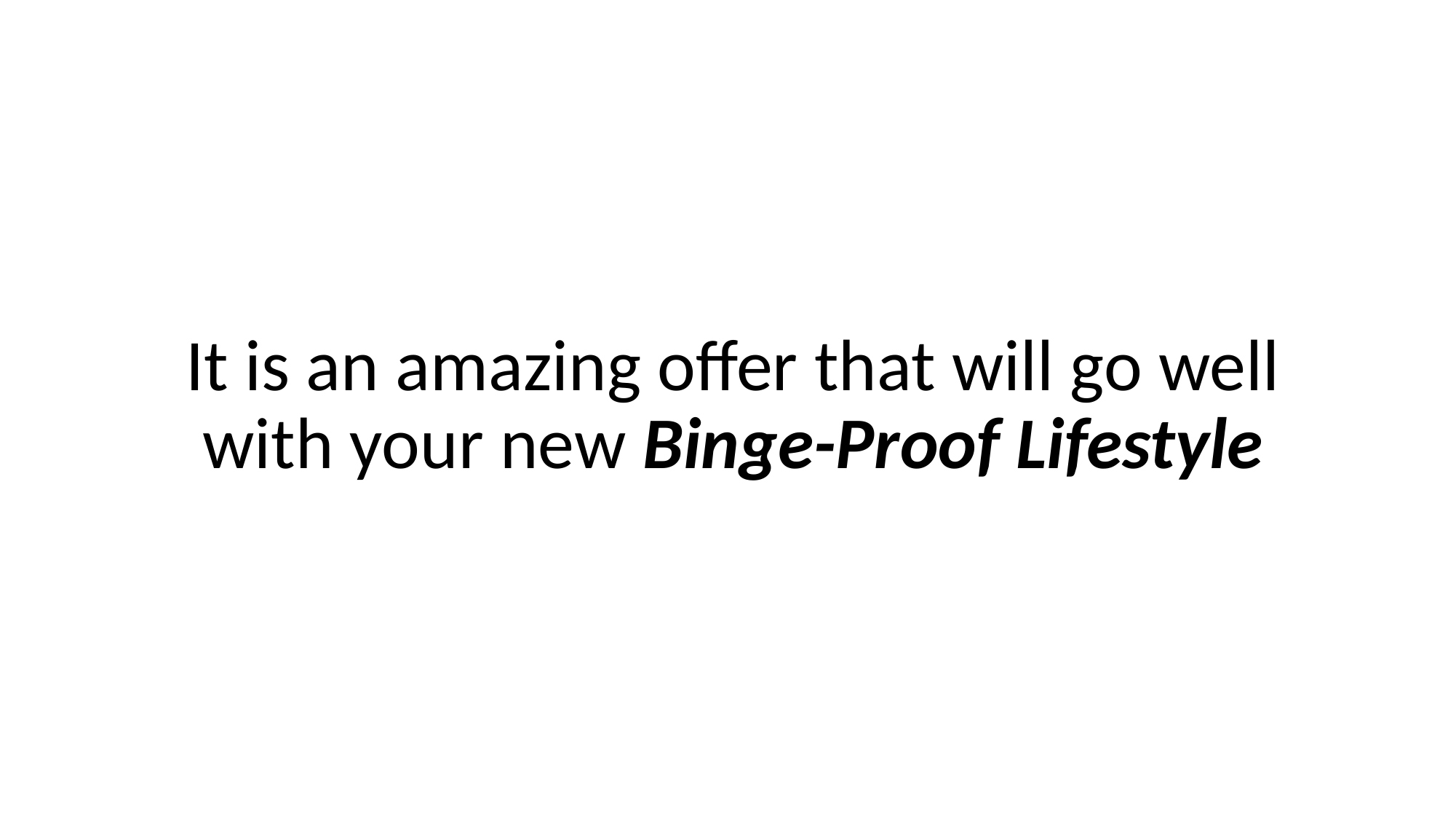

It is an amazing offer that will go well with your new Binge-Proof Lifestyle